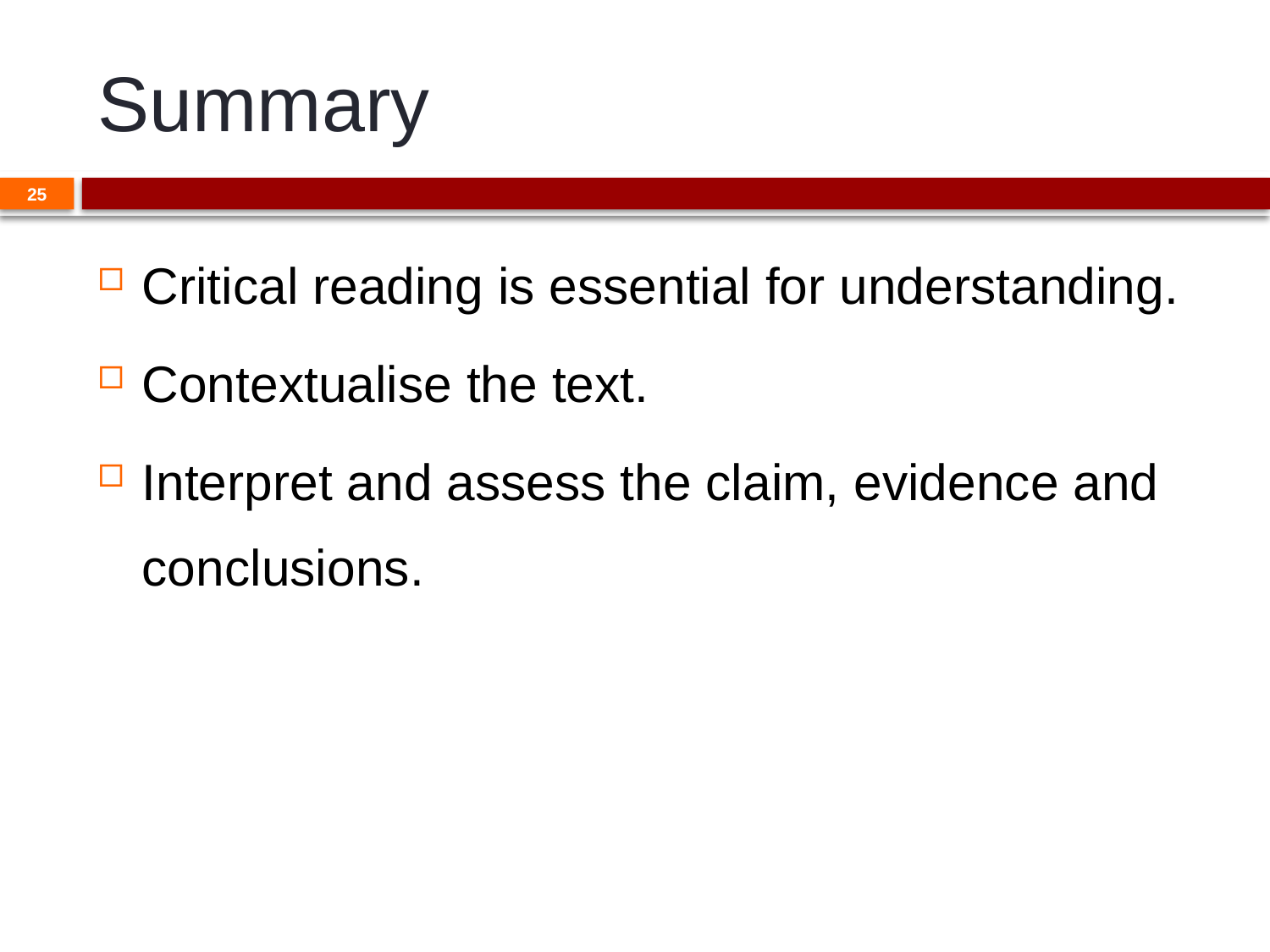

# Summary
25
Critical reading is essential for understanding.
Contextualise the text.
Interpret and assess the claim, evidence and conclusions.